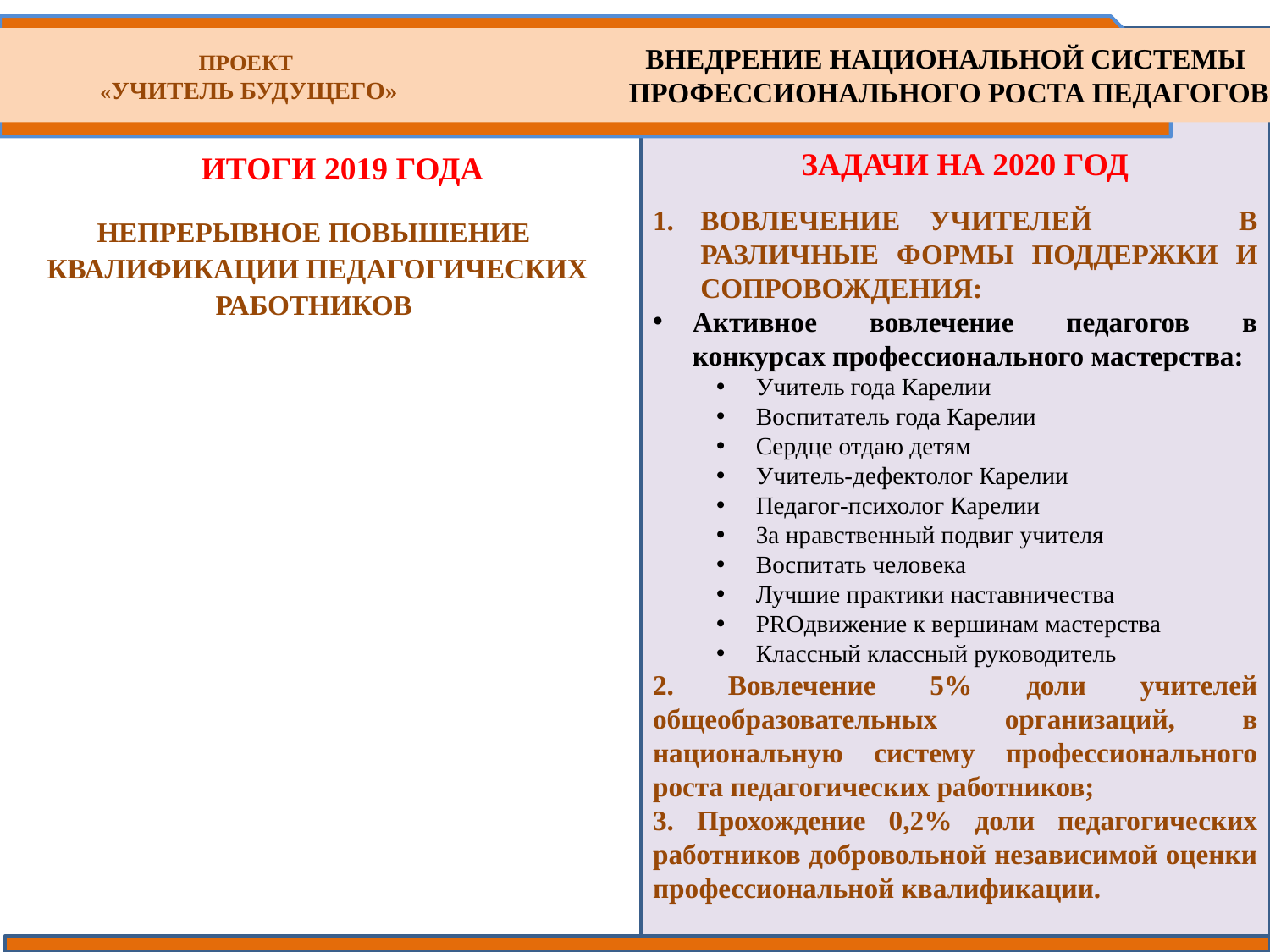

ВНЕДРЕНИЕ НАЦИОНАЛЬНОЙ СИСТЕМЫ
ПРОФЕССИОНАЛЬНОГО РОСТА ПЕДАГОГОВ
ПРОЕКТ
«УЧИТЕЛЬ БУДУЩЕГО»

ЗАДАЧИ НА 2020 ГОД
ИТОГИ 2019 ГОДА
ВОВЛЕЧЕНИЕ УЧИТЕЛЕЙ     В РАЗЛИЧНЫЕ ФОРМЫ ПОДДЕРЖКИ И СОПРОВОЖДЕНИЯ:
Активное вовлечение педагогов в конкурсах профессионального мастерства:
Учитель года Карелии
Воспитатель года Карелии
Сердце отдаю детям
Учитель-дефектолог Карелии
Педагог-психолог Карелии
За нравственный подвиг учителя
Воспитать человека
Лучшие практики наставничества
PROдвижение к вершинам мастерства
Классный классный руководитель
2. Вовлечение 5% доли учителей общеобразовательных организаций, в национальную систему профессионального роста педагогических работников;
3. Прохождение 0,2% доли педагогических работников добровольной независимой оценки профессиональной квалификации.
НЕПРЕРЫВНОЕ ПОВЫШЕНИЕ  КВАЛИФИКАЦИИ ПЕДАГОГИЧЕСКИХ РАБОТНИКОВ